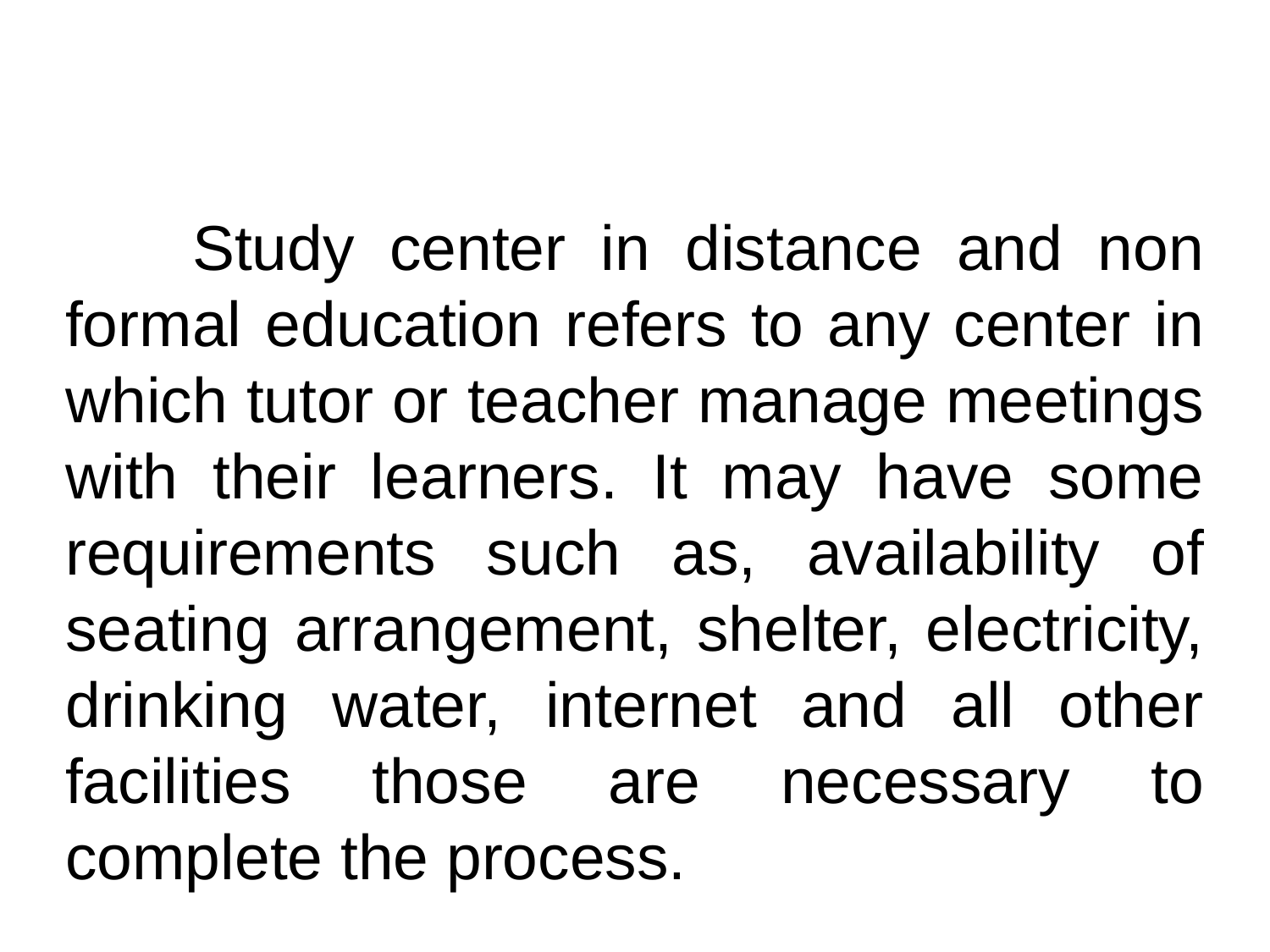

Study center in distance and non formal education refers to any center in which tutor or teacher manage meetings with their learners. It may have some requirements such as, availability of seating arrangement, shelter, electricity, drinking water, internet and all other facilities those are necessary to complete the process.